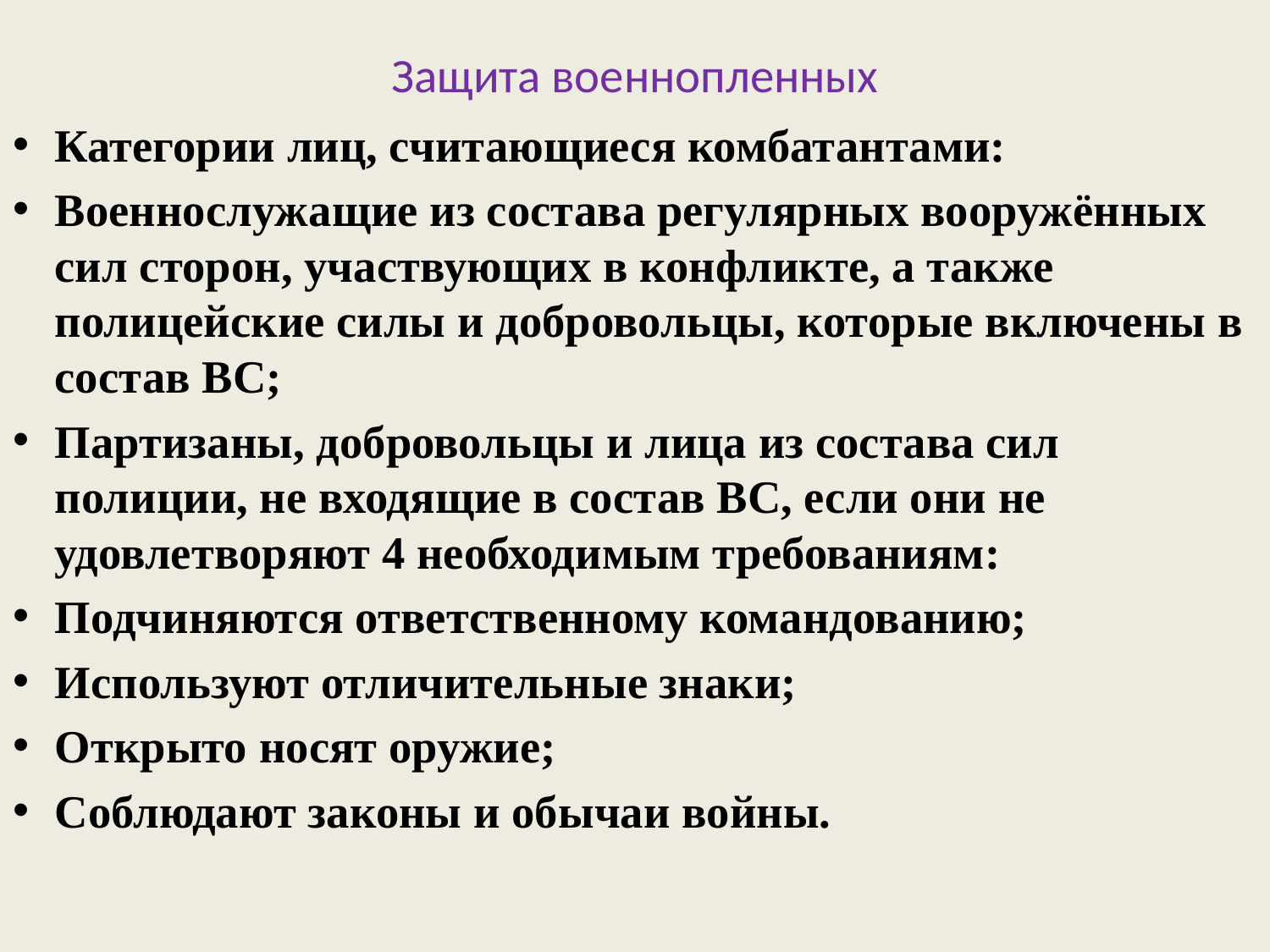

# Защита военнопленных
Категории лиц, считающиеся комбатантами:
Военнослужащие из состава регулярных вооружённых сил сторон, участвующих в конфликте, а также полицейские силы и добровольцы, которые включены в состав ВС;
Партизаны, добровольцы и лица из состава сил полиции, не входящие в состав ВС, если они не удовлетворяют 4 необходимым требованиям:
Подчиняются ответственному командованию;
Используют отличительные знаки;
Открыто носят оружие;
Соблюдают законы и обычаи войны.